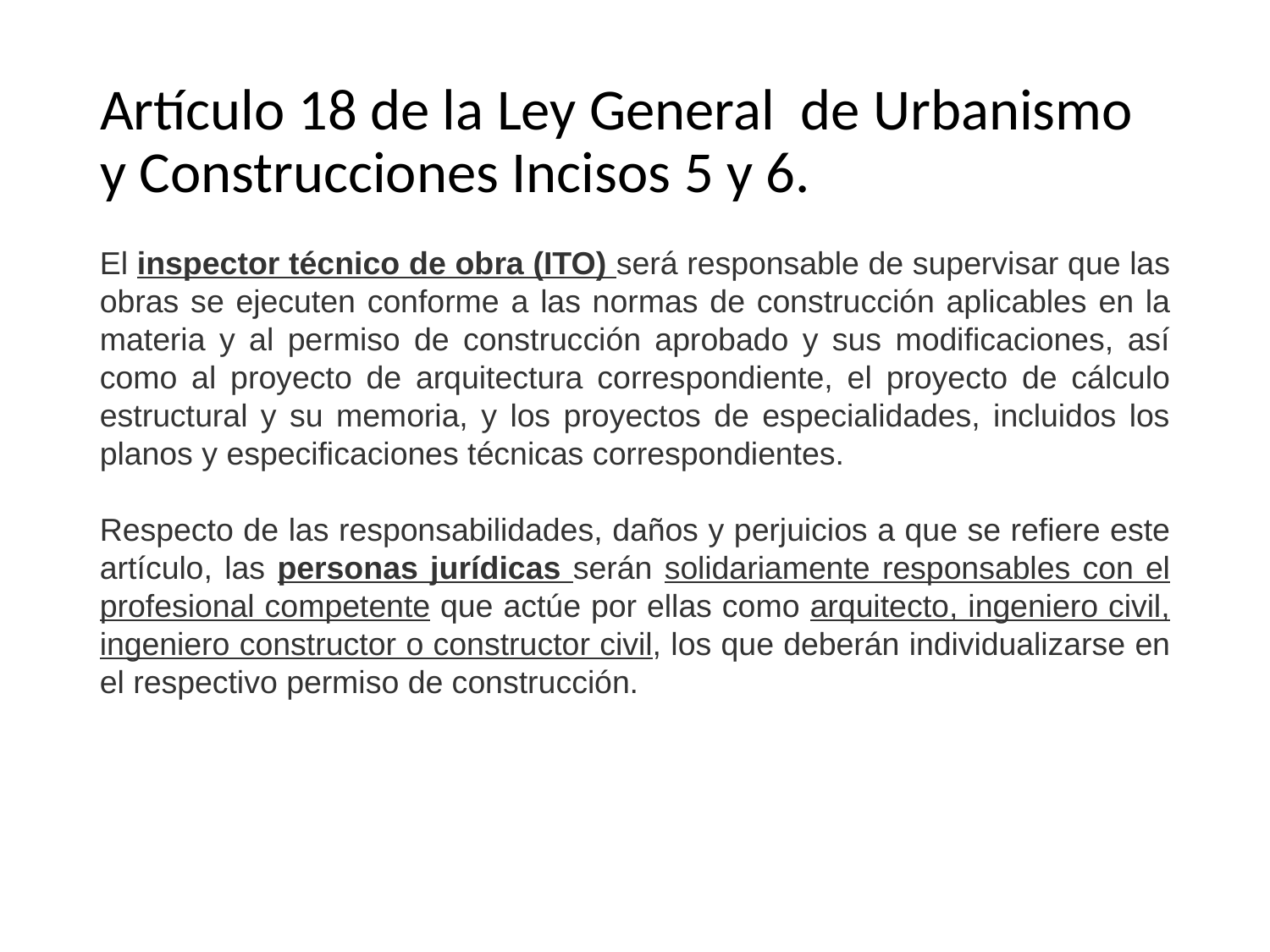

# Artículo 18 de la Ley General  de Urbanismo y Construcciones Incisos 5 y 6.
El inspector técnico de obra (ITO) será responsable de supervisar que las obras se ejecuten conforme a las normas de construcción aplicables en la materia y al permiso de construcción aprobado y sus modificaciones, así como al proyecto de arquitectura correspondiente, el proyecto de cálculo estructural y su memoria, y los proyectos de especialidades, incluidos los planos y especificaciones técnicas correspondientes.

Respecto de las responsabilidades, daños y perjuicios a que se refiere este artículo, las personas jurídicas serán solidariamente responsables con el profesional competente que actúe por ellas como arquitecto, ingeniero civil, ingeniero constructor o constructor civil, los que deberán individualizarse en el respectivo permiso de construcción.